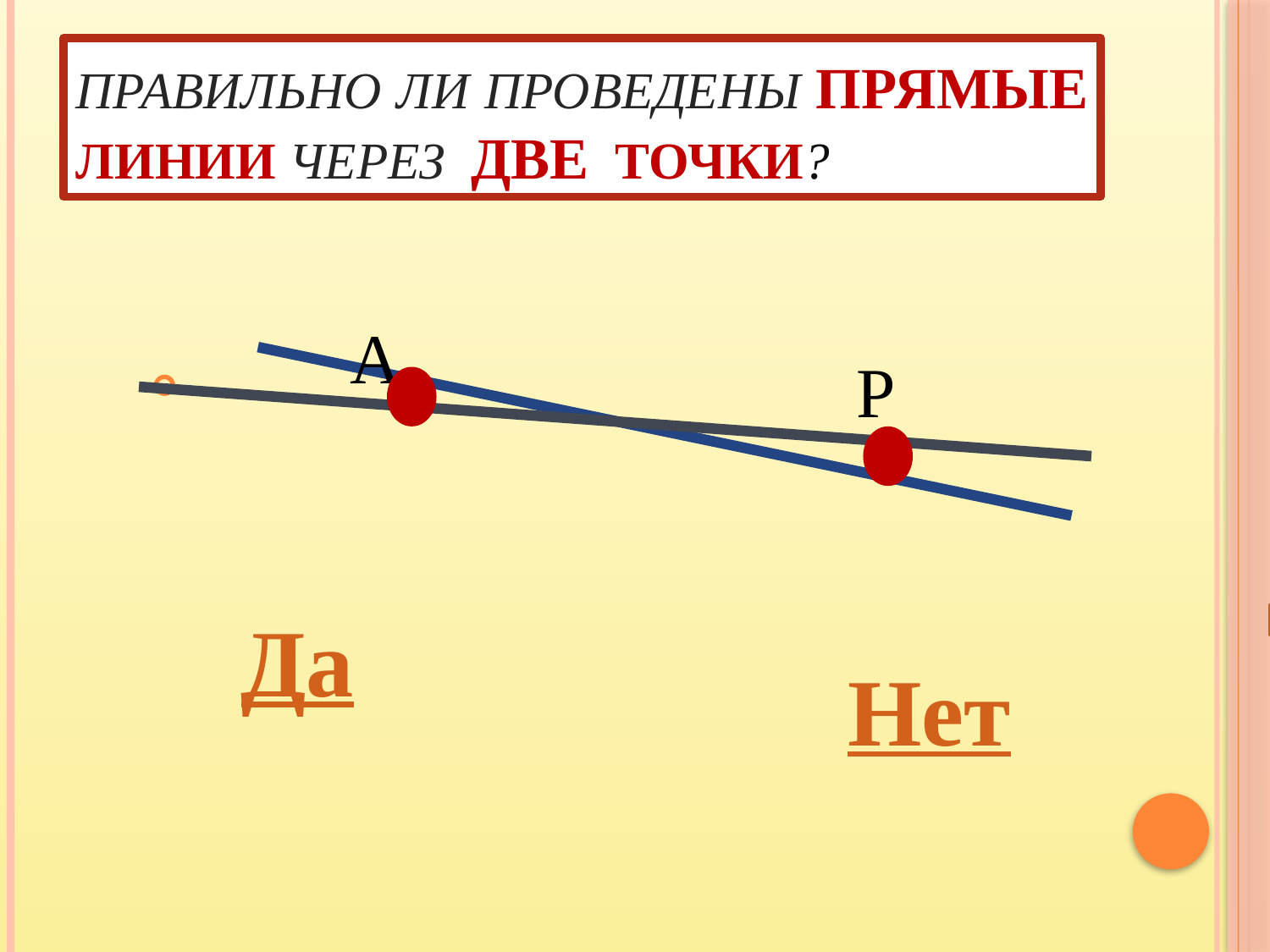

# Правильно ли проведены прямые линии через  две  точки?

                                                               Р

А

Да

             Нет